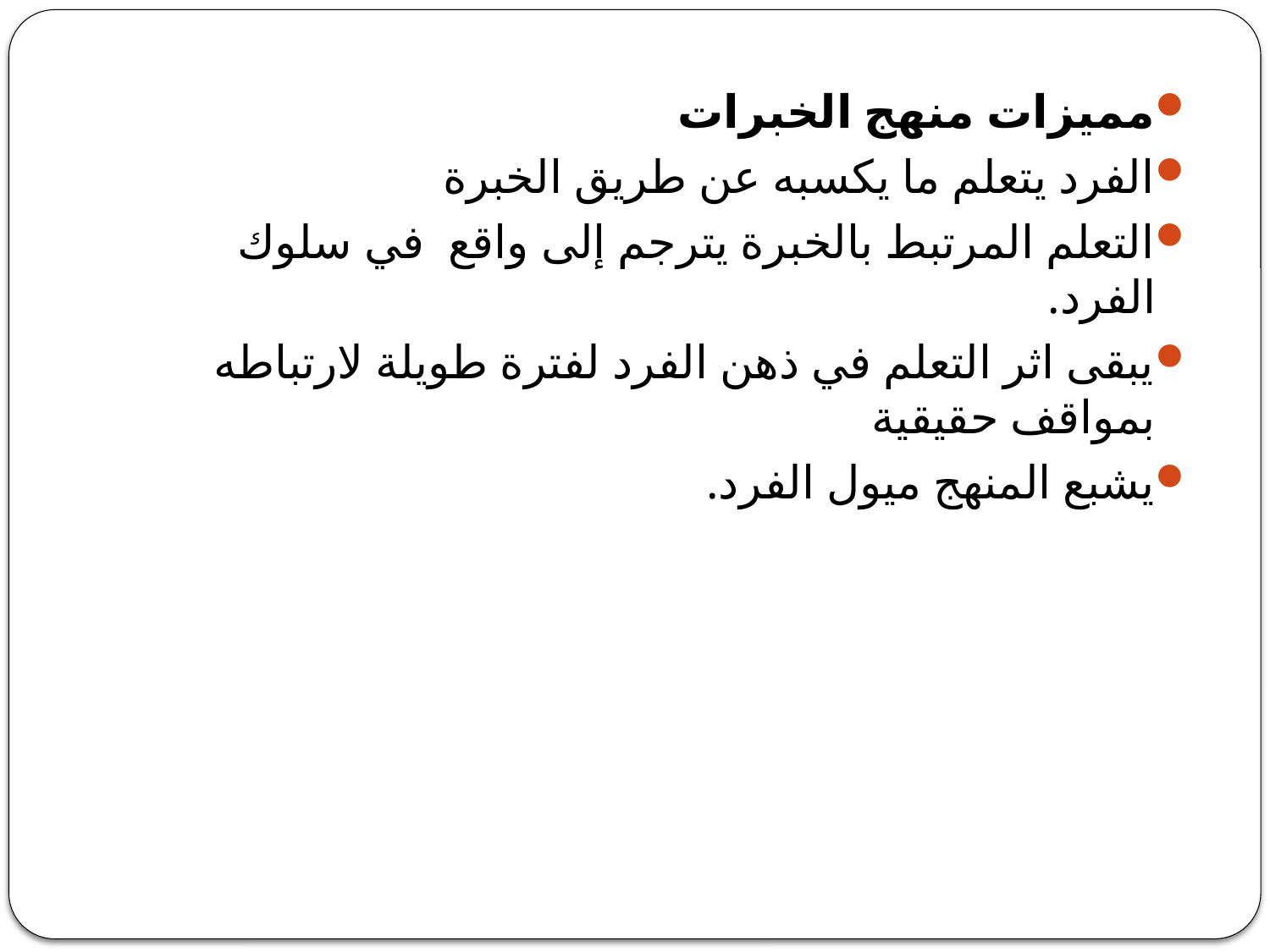

مميزات منهج الخبرات
الفرد يتعلم ما يكسبه عن طريق الخبرة
التعلم المرتبط بالخبرة يترجم إلى واقع  في سلوك الفرد.
يبقى اثر التعلم في ذهن الفرد لفترة طويلة لارتباطه بمواقف حقيقية
يشبع المنهج ميول الفرد.